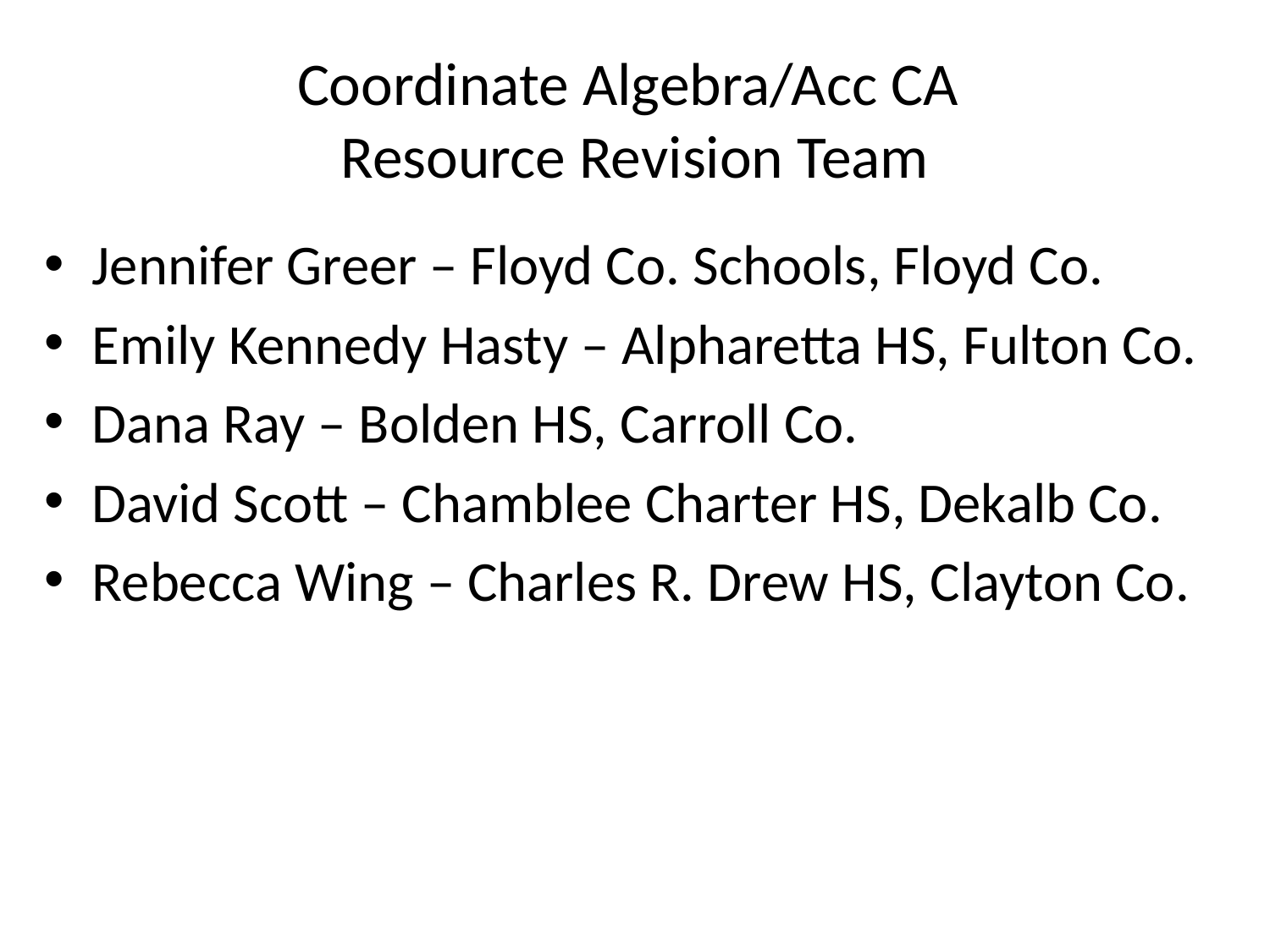

# Coordinate Algebra/Acc CA Resource Revision Team
Jennifer Greer – Floyd Co. Schools, Floyd Co.
Emily Kennedy Hasty – Alpharetta HS, Fulton Co.
Dana Ray – Bolden HS, Carroll Co.
David Scott – Chamblee Charter HS, Dekalb Co.
Rebecca Wing – Charles R. Drew HS, Clayton Co.